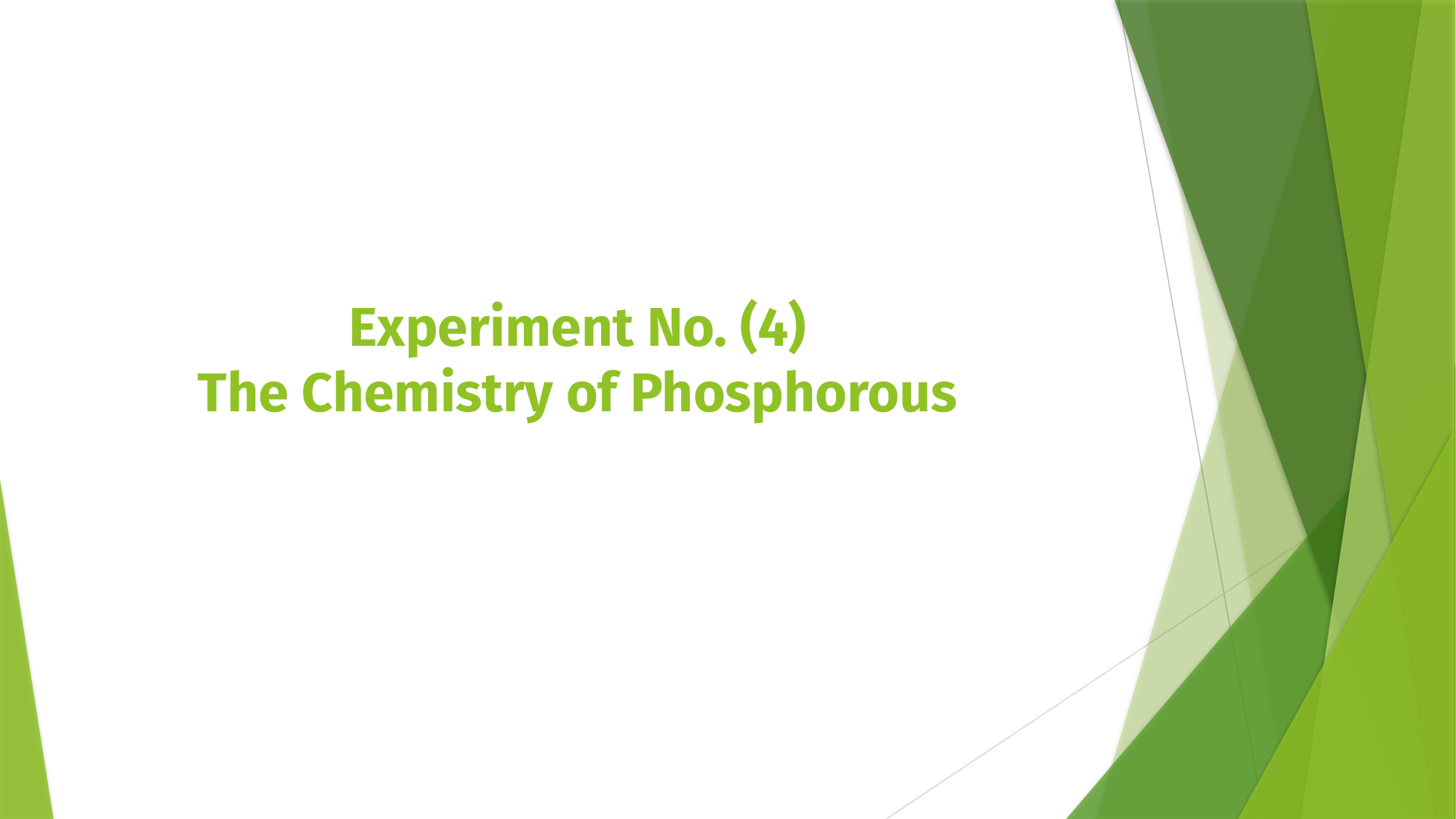

# Experiment No. (4) The Chemistry of Phosphorous